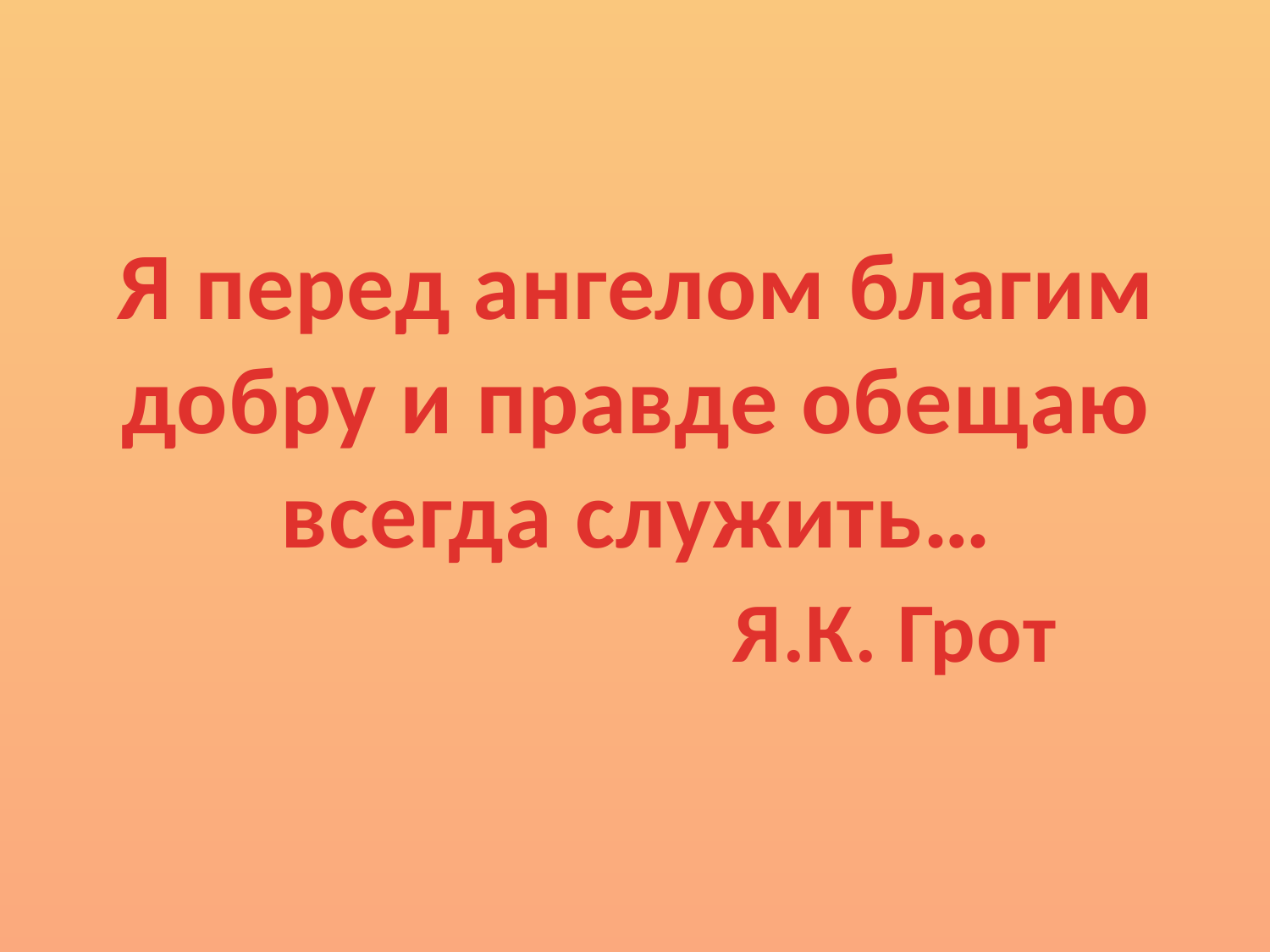

#
Я перед ангелом благим
добру и правде обещаю
всегда служить…
                       Я.К. Грот